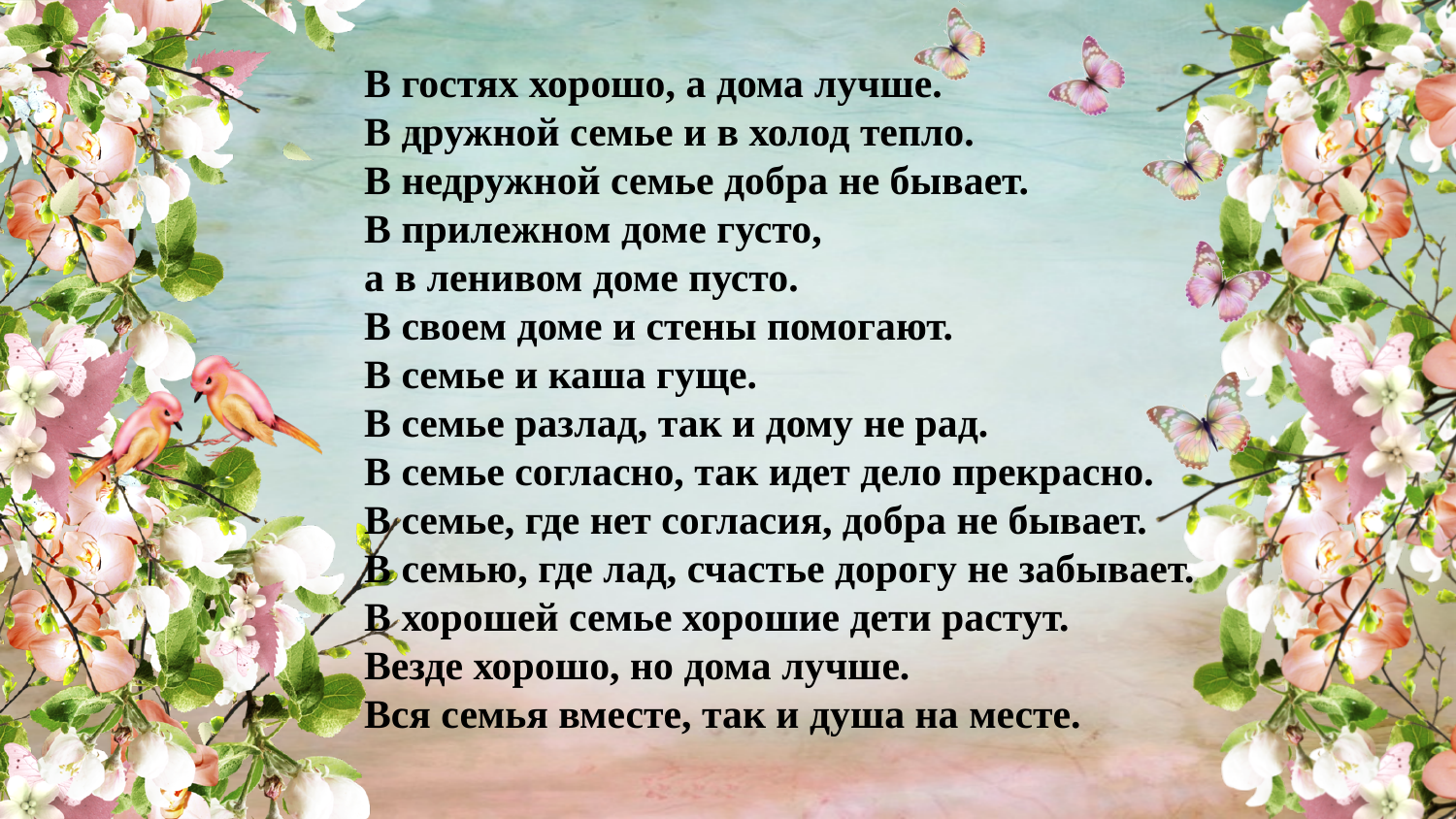

В гостях хорошо, а дома лучше.
В дружной семье и в холод тепло.
В недружной семье добра не бывает.
В прилежном доме густо,
а в ленивом доме пусто.
В своем доме и стены помогают.
В семье и каша гуще.
В семье разлад, так и дому не рад.
В семье согласно, так идет дело прекрасно.
В семье, где нет согласия, добра не бывает.
В семью, где лад, счастье дорогу не забывает.
В хорошей семье хорошие дети растут.
Везде хорошо, но дома лучше.
Вся семья вместе, так и душа на месте.